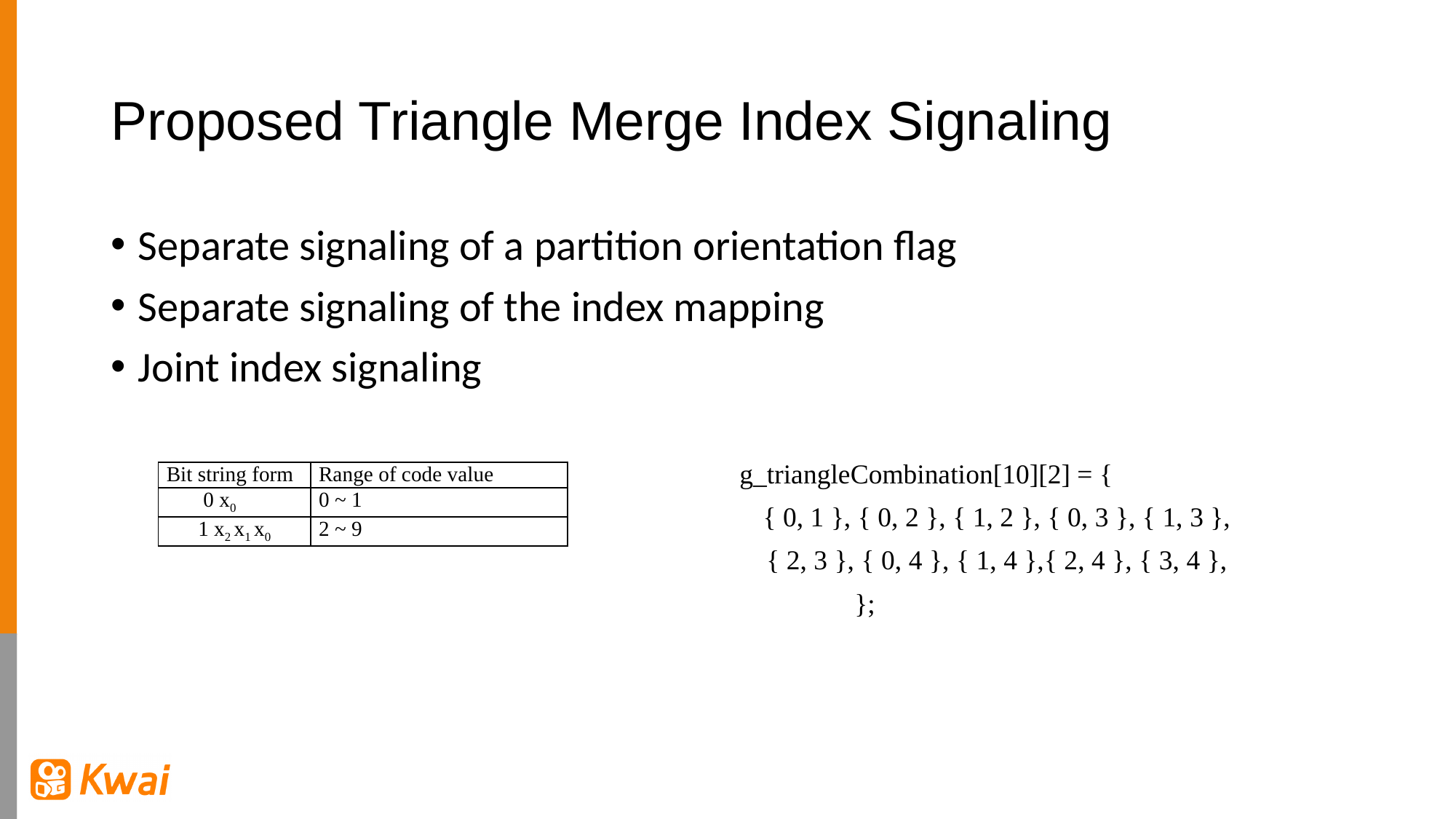

# Proposed Triangle Merge Index Signaling
Separate signaling of a partition orientation flag
Separate signaling of the index mapping
Joint index signaling

	           g_triangleCombination[10][2] = {
{ 0, 1 }, { 0, 2 }, { 1, 2 }, { 0, 3 }, { 1, 3 },
{ 2, 3 }, { 0, 4 }, { 1, 4 },{ 2, 4 }, { 3, 4 },
								};
| Bit string form | Range of code value |
| --- | --- |
| 0 x0 | 0 ~ 1 |
| 1 x2 x1 x0 | 2 ~ 9 |